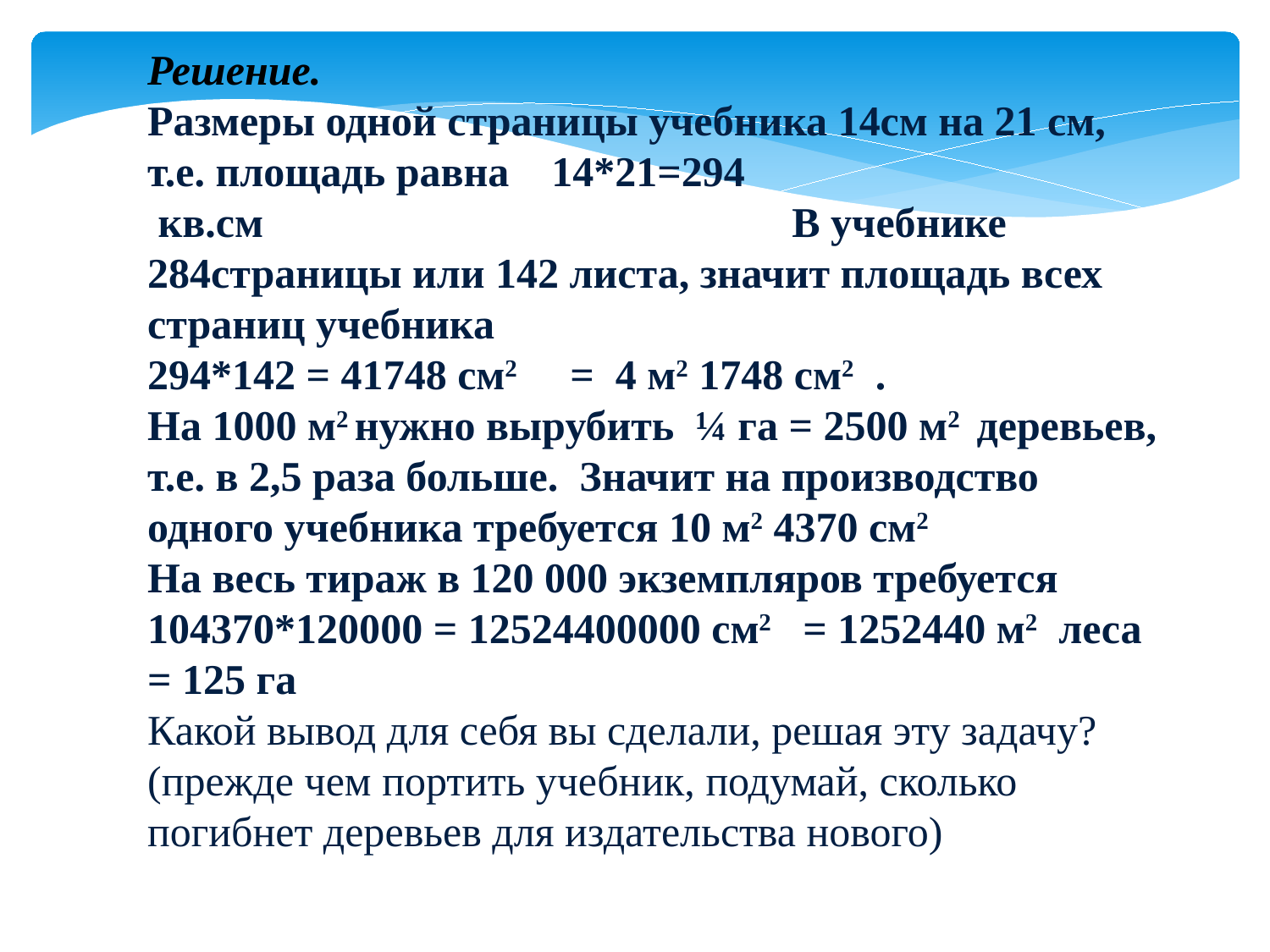

Решение.
Размеры одной страницы учебника 14см на 21 см,
т.е. площадь равна    14*21=294  кв.см                                                  В учебнике 284страницы или 142 листа, значит площадь всех страниц учебника
294*142 = 41748 см2     =  4 м2 1748 см2  .
На 1000 м2 нужно вырубить  ¼ га = 2500 м2  деревьев, т.е. в 2,5 раза больше.  Значит на производство одного учебника требуется 10 м2 4370 см2
На весь тираж в 120 000 экземпляров требуется
104370*120000 = 12524400000 см2   = 1252440 м2  леса  = 125 га
Какой вывод для себя вы сделали, решая эту задачу? (прежде чем портить учебник, подумай, сколько погибнет деревьев для издательства нового)